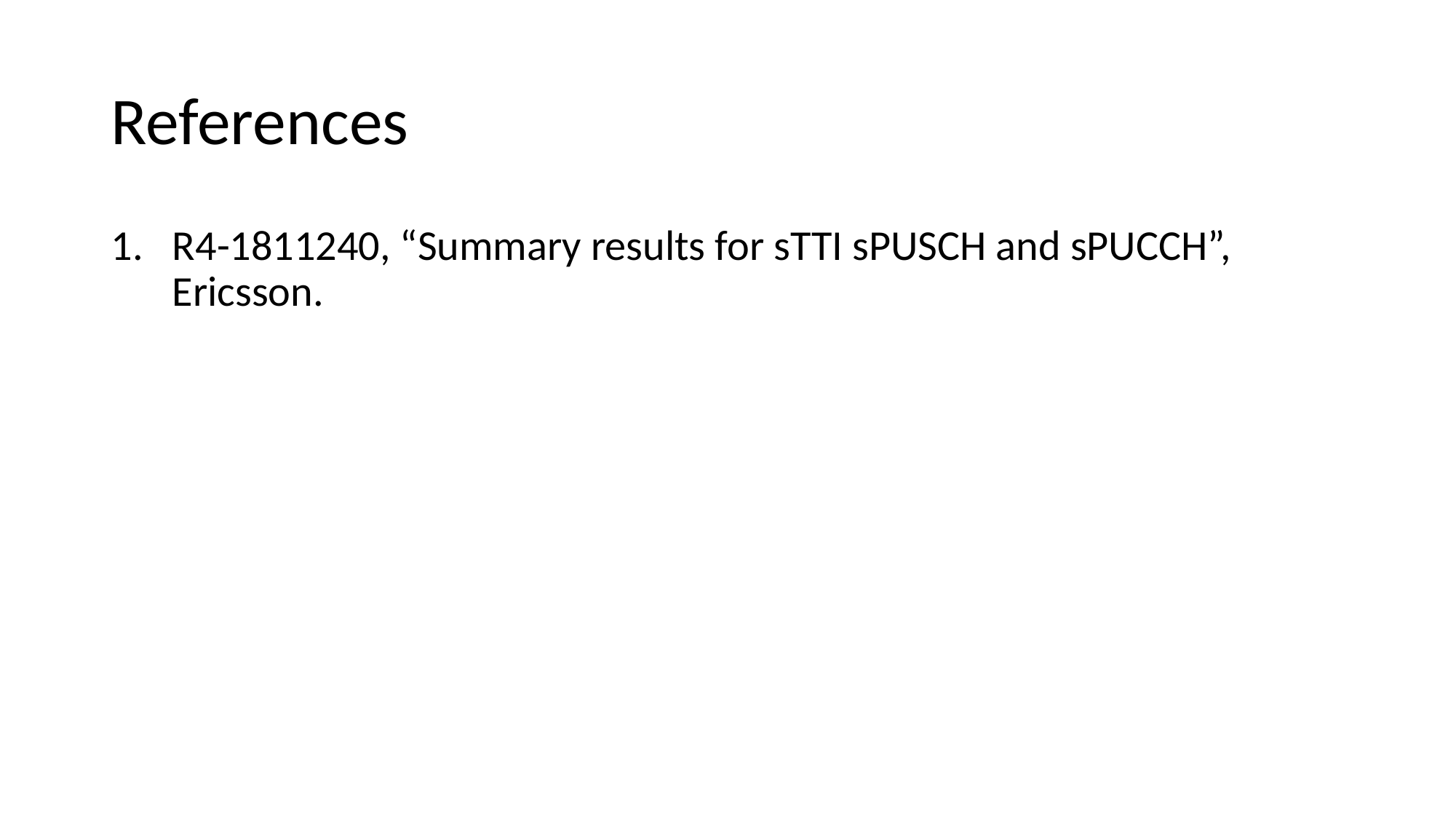

# References
R4-1811240, “Summary results for sTTI sPUSCH and sPUCCH”, Ericsson.